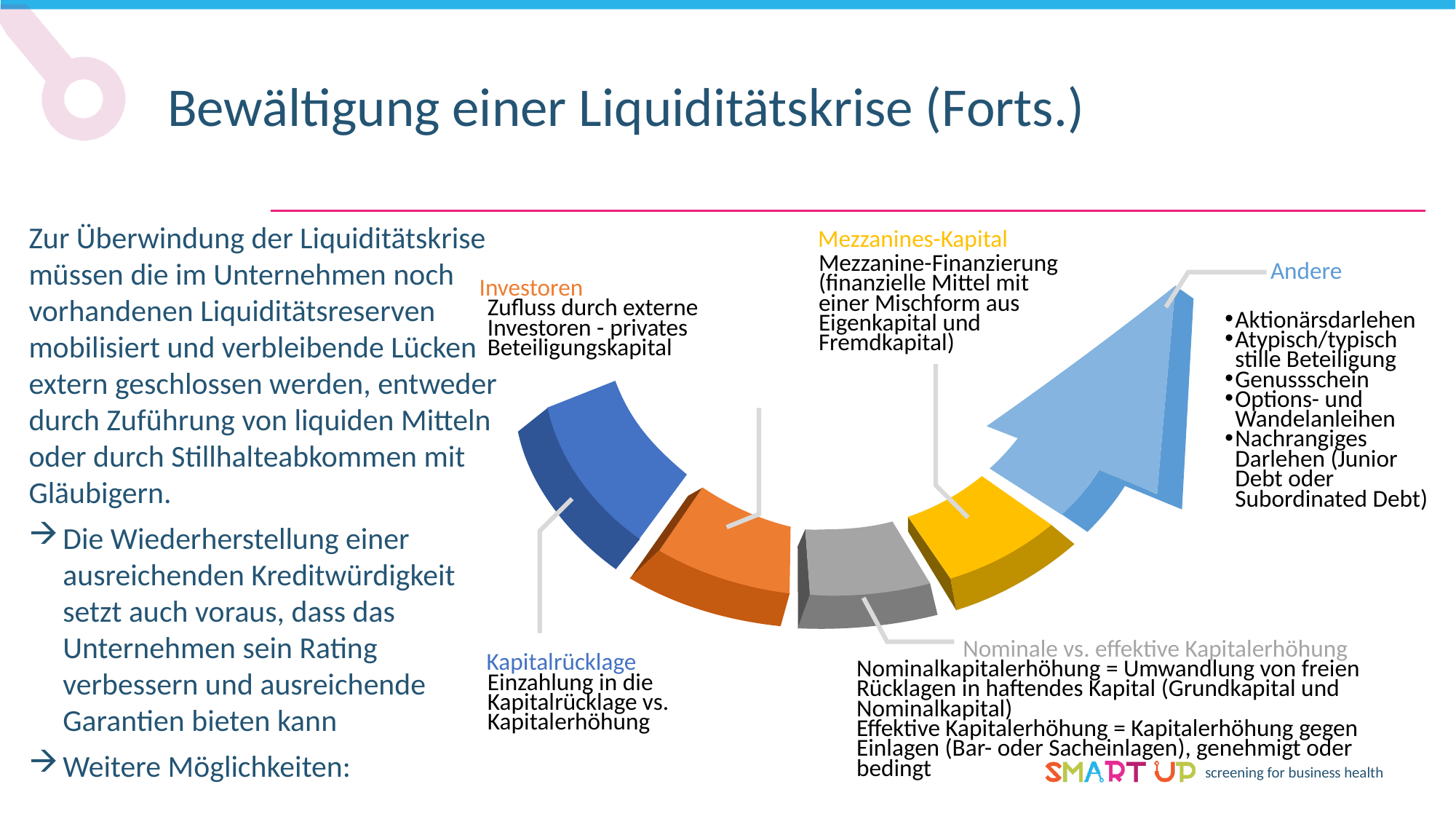

Bewältigung einer Liquiditätskrise (Forts.)
Zur Überwindung der Liquiditätskrise müssen die im Unternehmen noch vorhandenen Liquiditätsreserven mobilisiert und verbleibende Lücken extern geschlossen werden, entweder durch Zuführung von liquiden Mitteln oder durch Stillhalteabkommen mit Gläubigern.
Die Wiederherstellung einer ausreichenden Kreditwürdigkeit setzt auch voraus, dass das Unternehmen sein Rating verbessern und ausreichende Garantien bieten kann
Weitere Möglichkeiten:
Mezzanines-Kapital

Andere
Mezzanine-Finanzierung (finanzielle Mittel mit einer Mischform aus  Eigenkapital und Fremdkapital)
Investoren

Zufluss durch externe Investoren - privates Beteiligungskapital
Aktionärsdarlehen
Atypisch/typisch stille Beteiligung
Genussschein
Options- und Wandelanleihen
Nachrangiges Darlehen (Junior Debt oder Subordinated Debt)

Nominale vs. effektive Kapitalerhöhung
Kapitalrücklage
Nominalkapitalerhöhung = Umwandlung von freien Rücklagen in haftendes Kapital (Grundkapital und Nominalkapital)
Effektive Kapitalerhöhung = Kapitalerhöhung gegen Einlagen (Bar- oder Sacheinlagen), genehmigt oder bedingt
Einzahlung in die Kapitalrücklage vs. Kapitalerhöhung